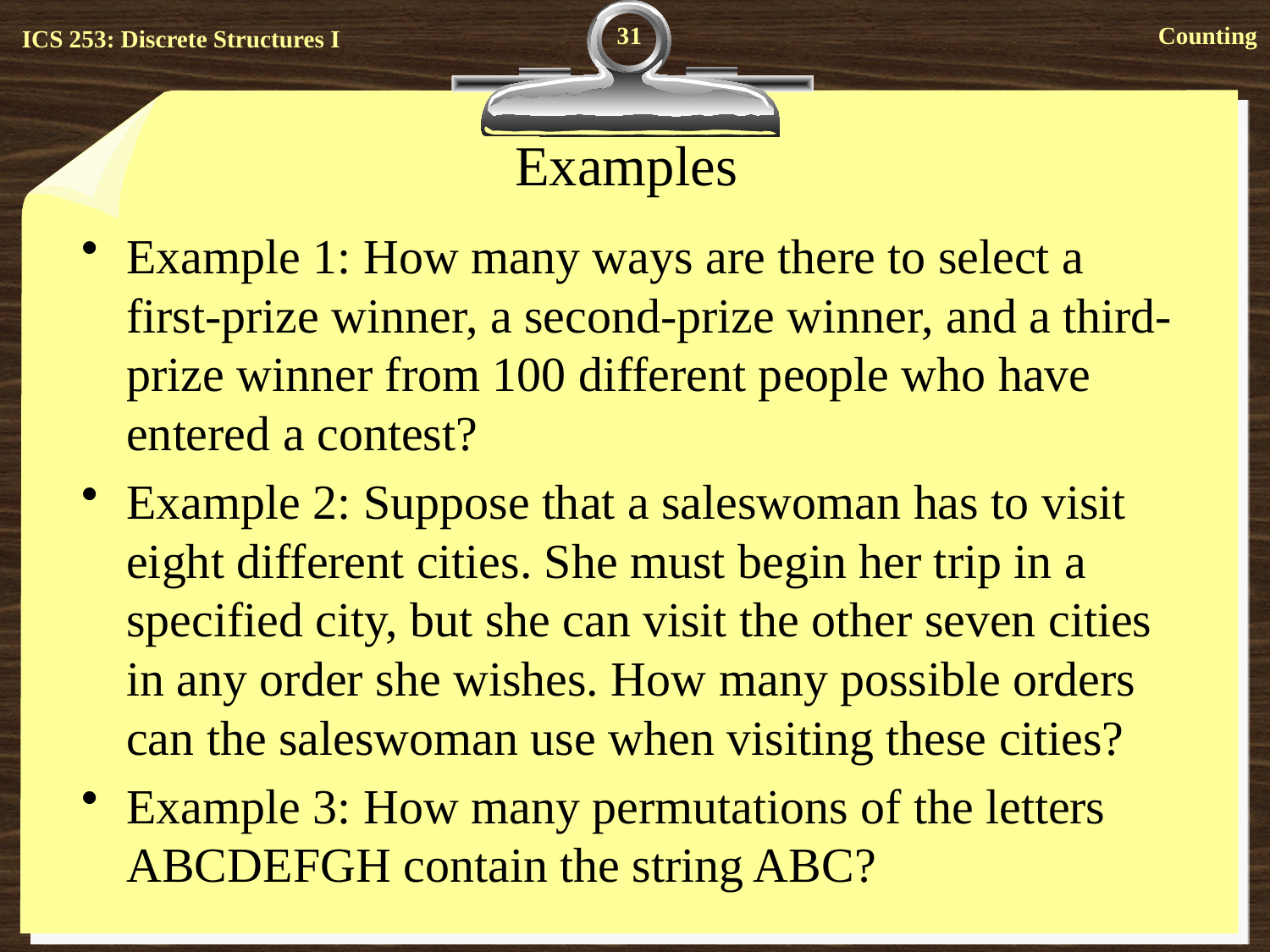

31
# Examples
Example 1: How many ways are there to select a first-prize winner, a second-prize winner, and a third-prize winner from 100 different people who have entered a contest?
Example 2: Suppose that a saleswoman has to visit eight different cities. She must begin her trip in a specified city, but she can visit the other seven cities in any order she wishes. How many possible orders can the saleswoman use when visiting these cities?
Example 3: How many permutations of the letters ABCDEFGH contain the string ABC?